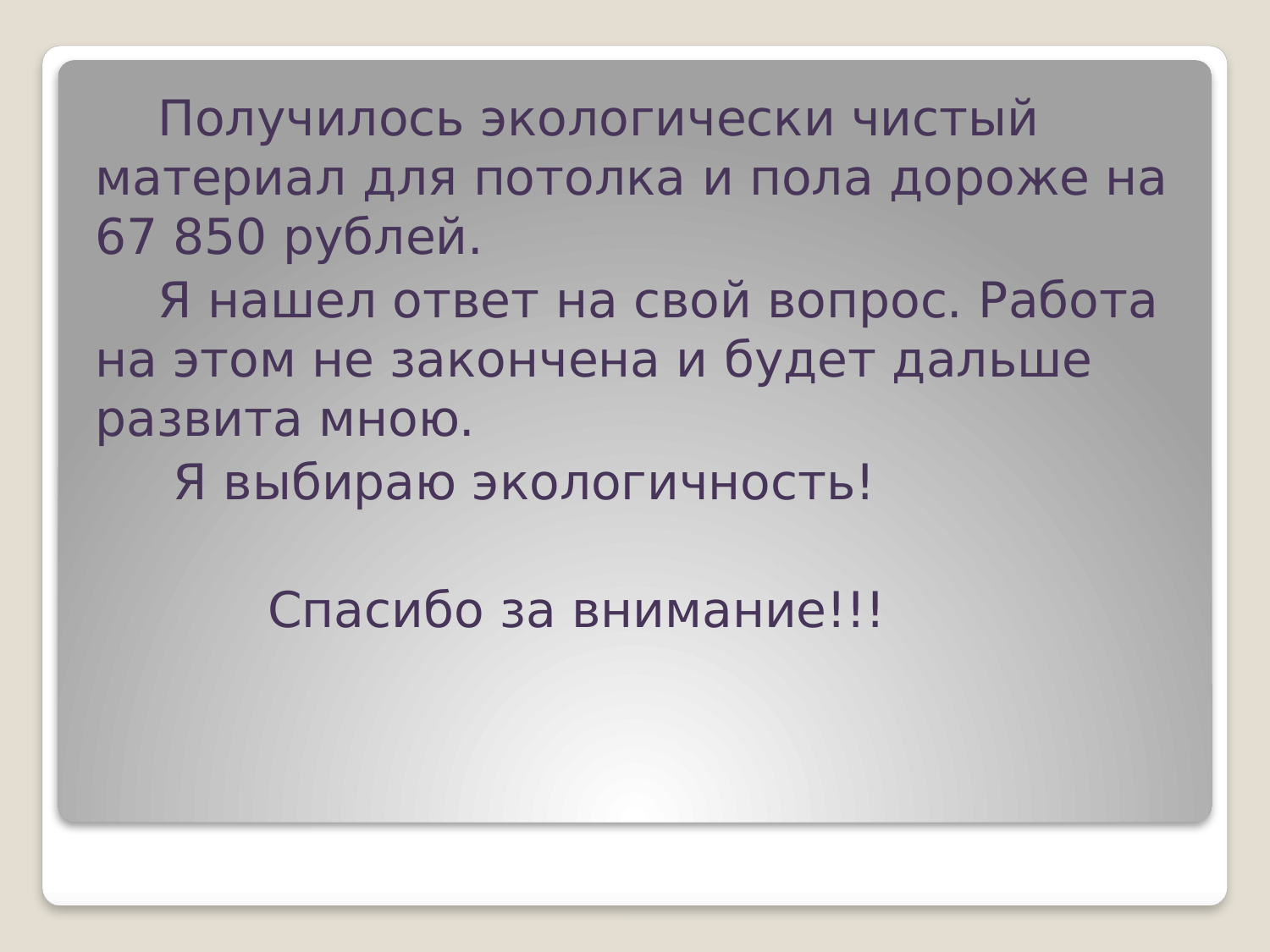

#
    Получилось экологически чистый материал для потолка и пола дороже на 67 850 рублей.
    Я нашел ответ на свой вопрос. Работа на этом не закончена и будет дальше развита мною.
     Я выбираю экологичность!

           Спасибо за внимание!!!